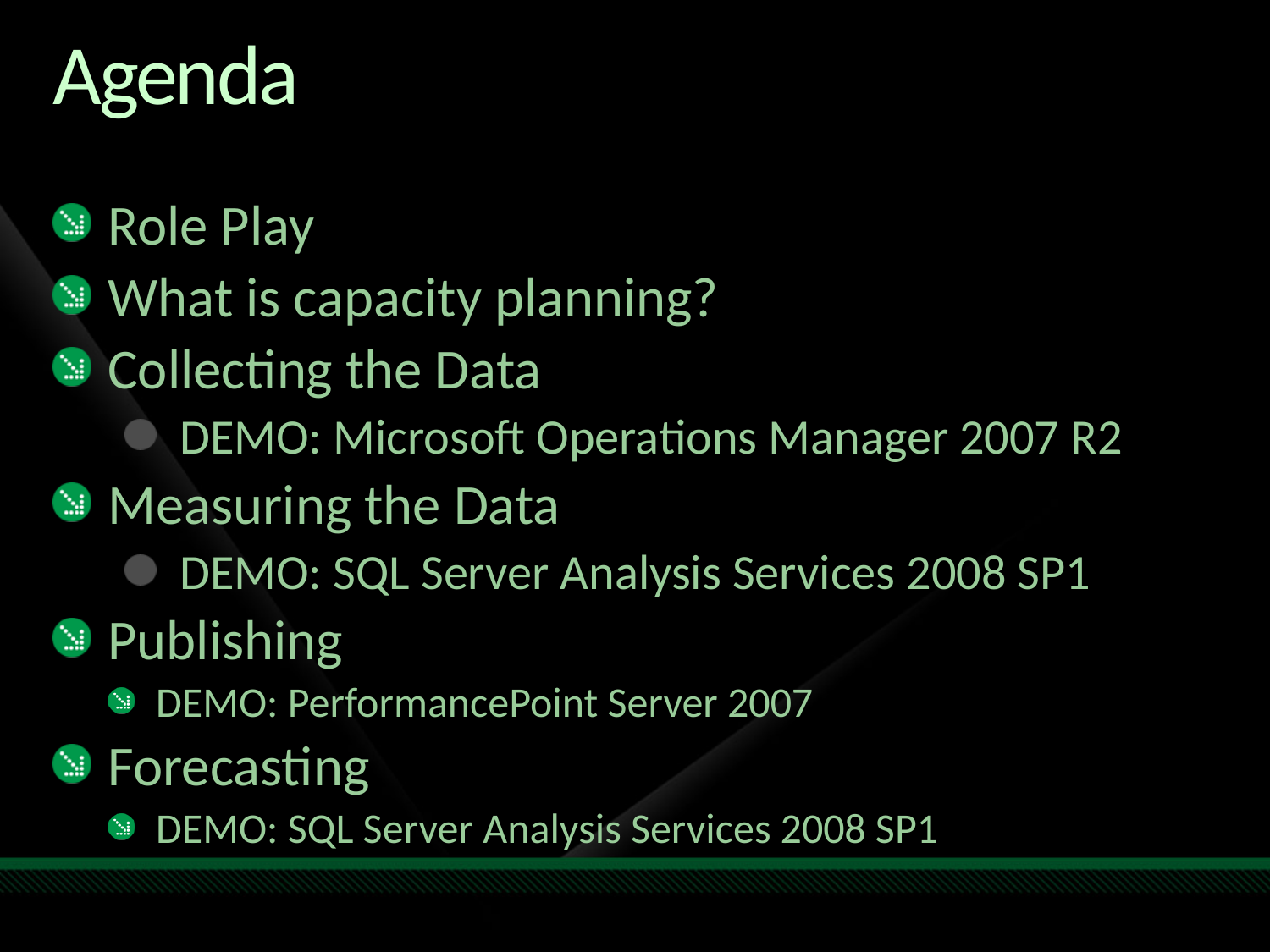

# Agenda
Role Play
What is capacity planning?
Collecting the Data
DEMO: Microsoft Operations Manager 2007 R2
Measuring the Data
DEMO: SQL Server Analysis Services 2008 SP1
Publishing
DEMO: PerformancePoint Server 2007
Forecasting
DEMO: SQL Server Analysis Services 2008 SP1